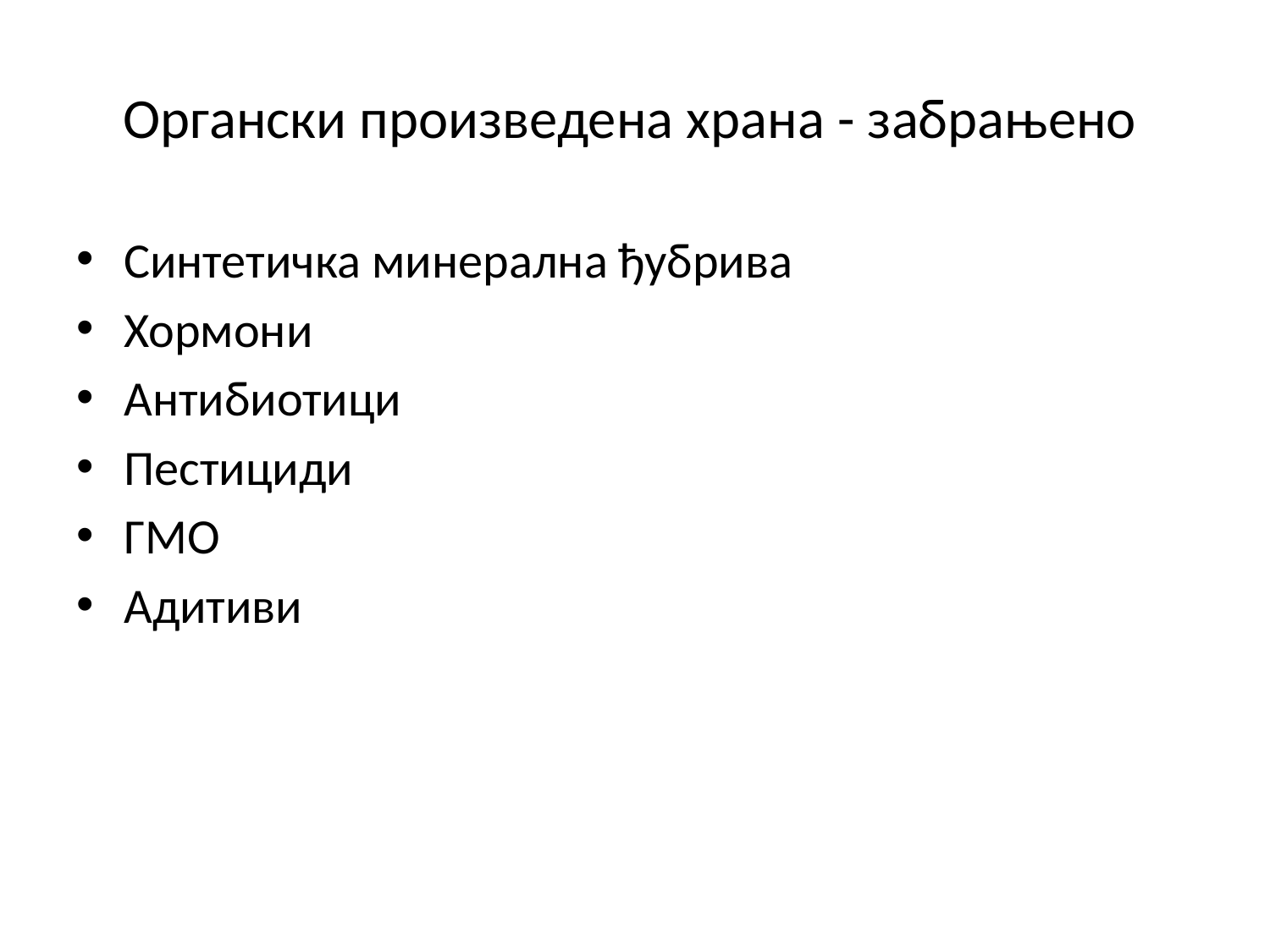

# Органски произведена храна - забрањено
Синтетичка минерална ђубрива
Хормони
Антибиотици
Пестициди
ГМО
Адитиви